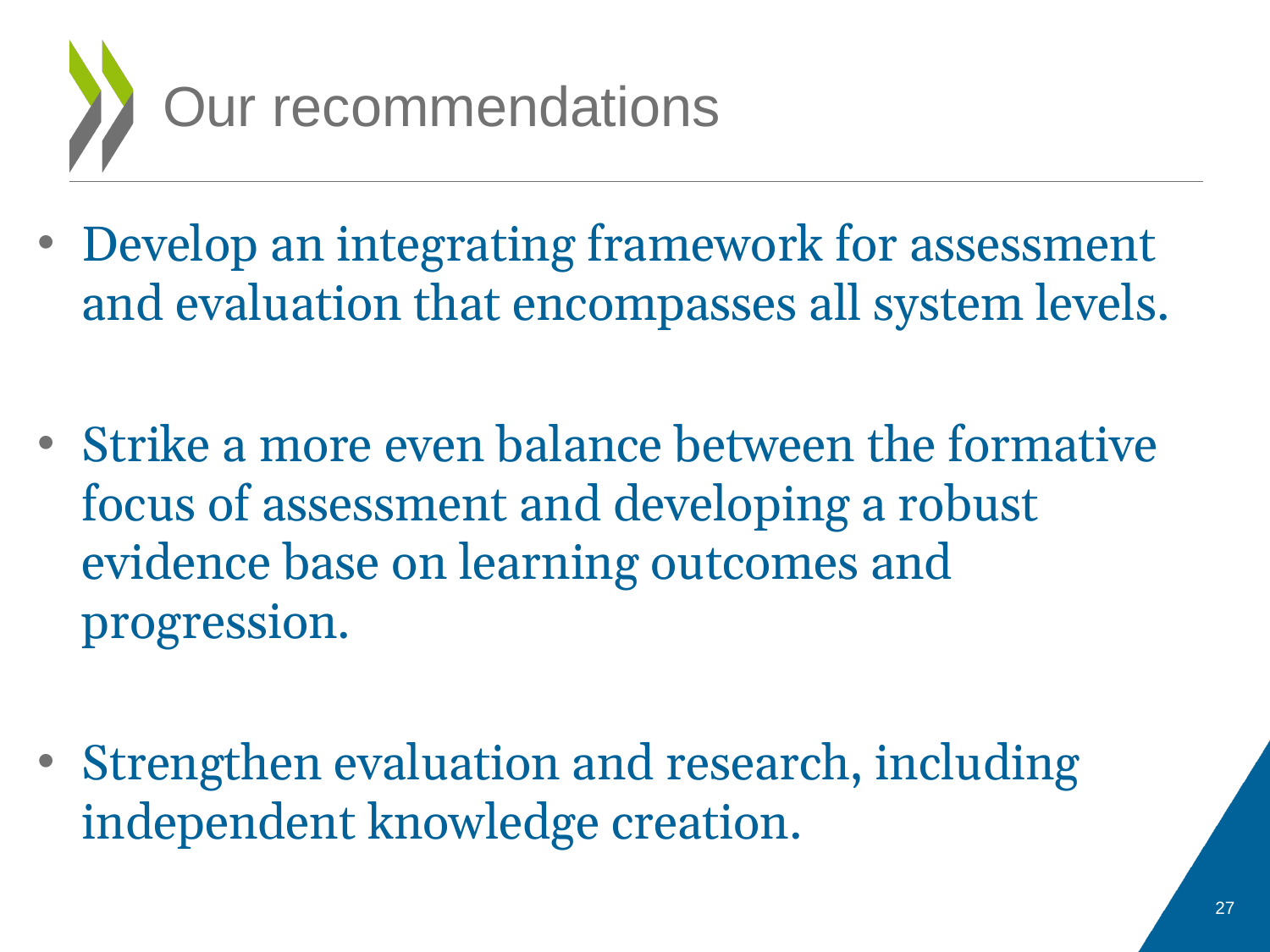

# Our recommendations
Develop an integrating framework for assessment and evaluation that encompasses all system levels.

Strike a more even balance between the formative focus of assessment and developing a robust evidence base on learning outcomes and progression.

Strengthen evaluation and research, including independent knowledge creation.

27